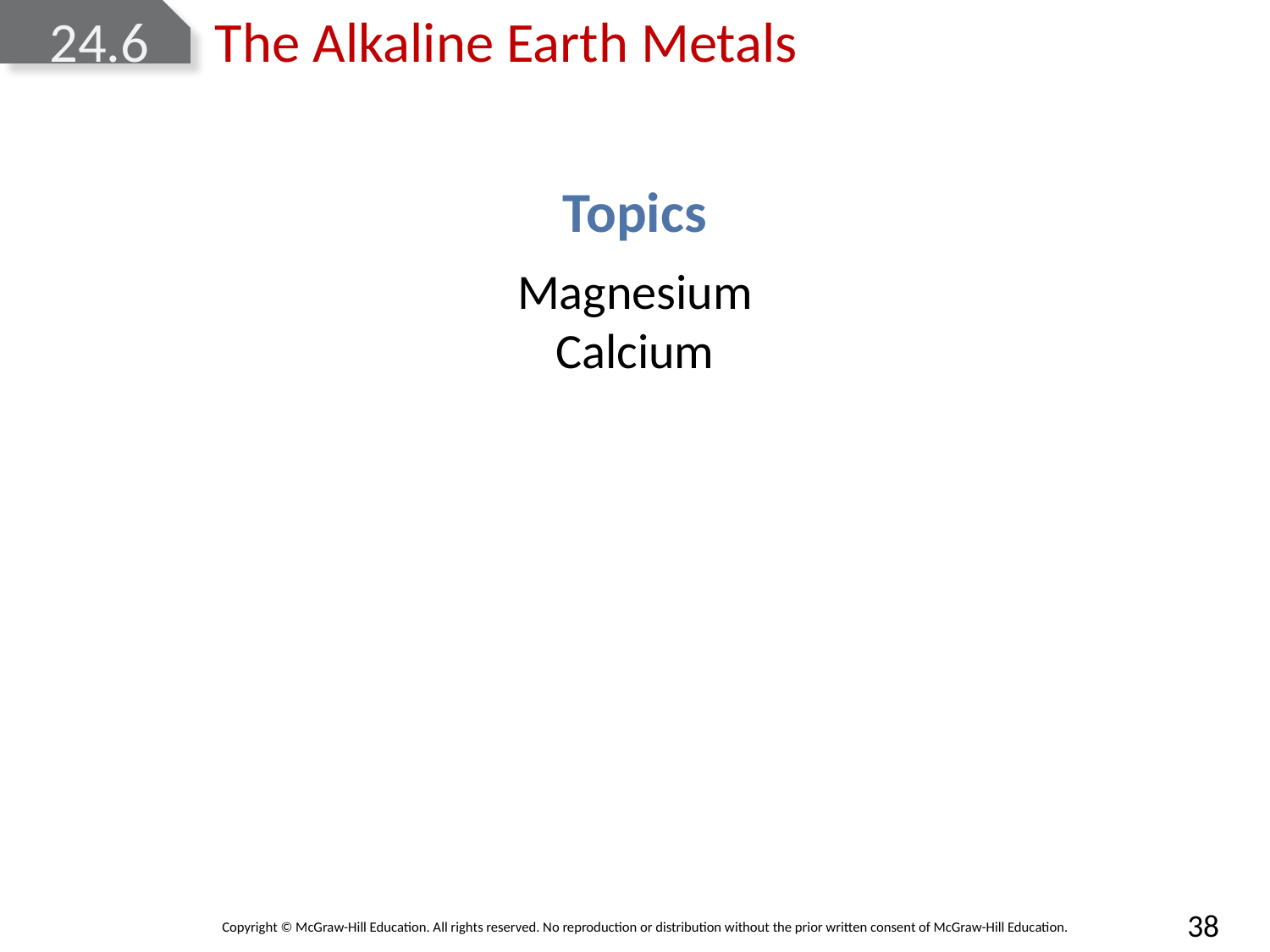

# 24.6 The Alkaline Earth Metals
Topics
Magnesium
Calcium